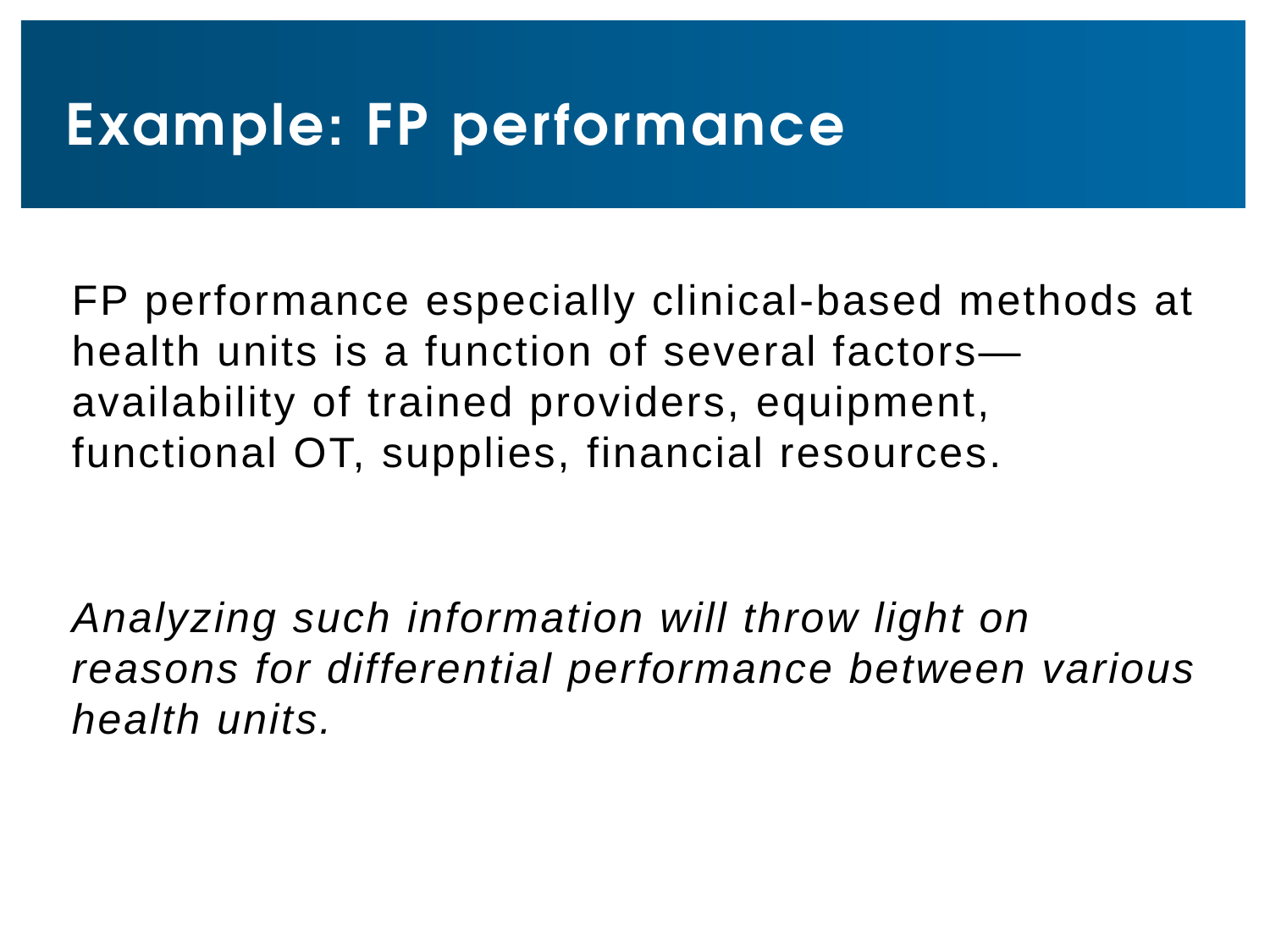

# Example: FP performance
FP performance especially clinical-based methods at health units is a function of several factors—availability of trained providers, equipment, functional OT, supplies, financial resources.

Analyzing such information will throw light on reasons for differential performance between various health units.